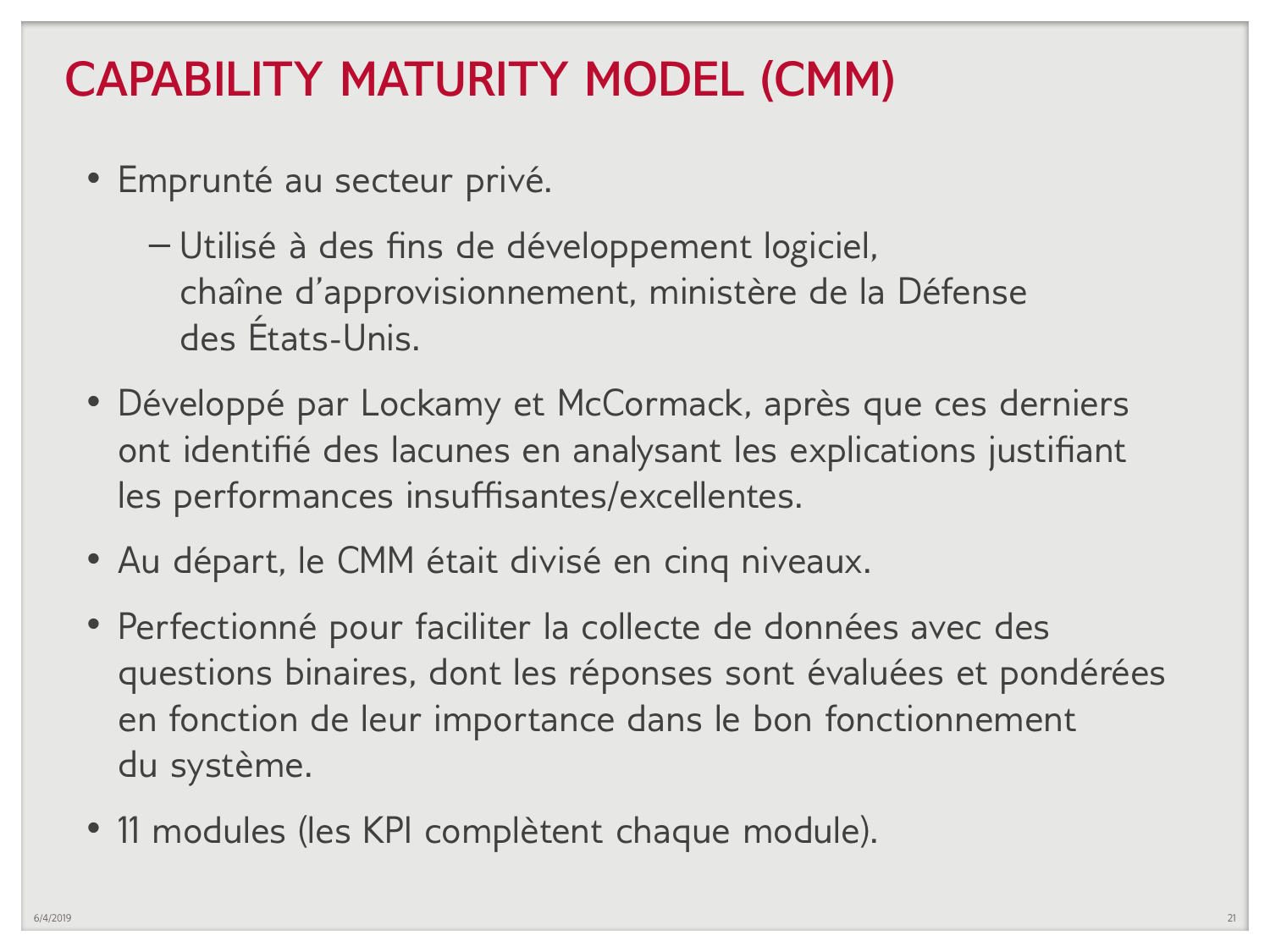

# CAPABILITY MATURITY MODEL (CMM)
Emprunté au secteur privé.
Utilisé à des fins de développement logiciel,
chaîne d’approvisionnement, ministère de la Défense
des États-Unis.
Développé par Lockamy et McCormack, après que ces derniers ont identifié des lacunes en analysant les explications justifiant
les performances insuffisantes/excellentes.
Au départ, le CMM était divisé en cinq niveaux.
Perfectionné pour faciliter la collecte de données avec des questions binaires, dont les réponses sont évaluées et pondérées en fonction de leur importance dans le bon fonctionnement
du système.
11 modules (les KPI complètent chaque module).
6/4/2019
21